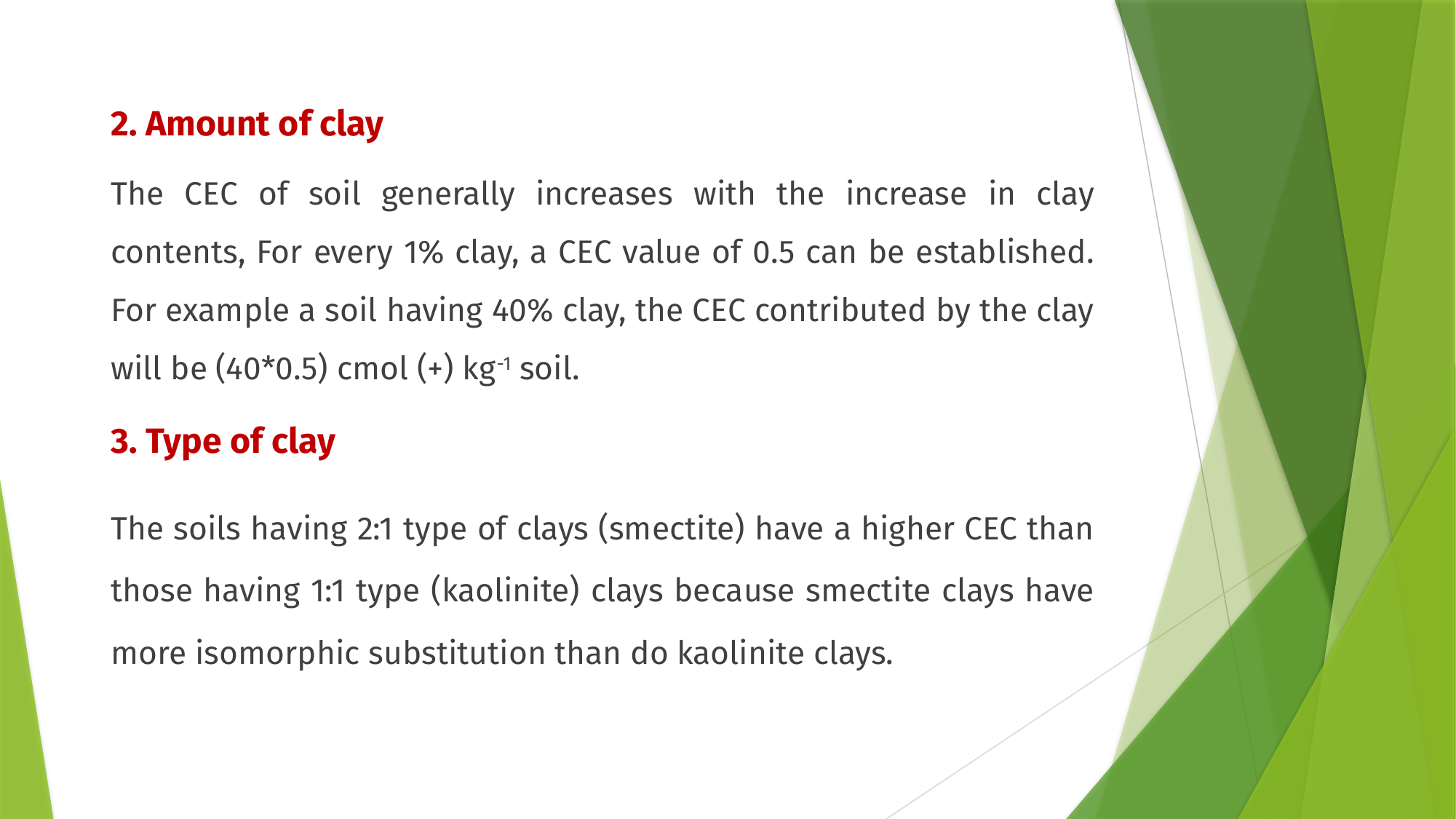

2. Amount of clay
The CEC of soil generally increases with the increase in clay contents, For every 1% clay, a CEC value of 0.5 can be established. For example a soil having 40% clay, the CEC contributed by the clay will be (40*0.5) cmol (+) kg-1 soil.
3. Type of clay
The soils having 2:1 type of clays (smectite) have a higher CEC than those having 1:1 type (kaolinite) clays because smectite clays have more isomorphic substitution than do kaolinite clays.